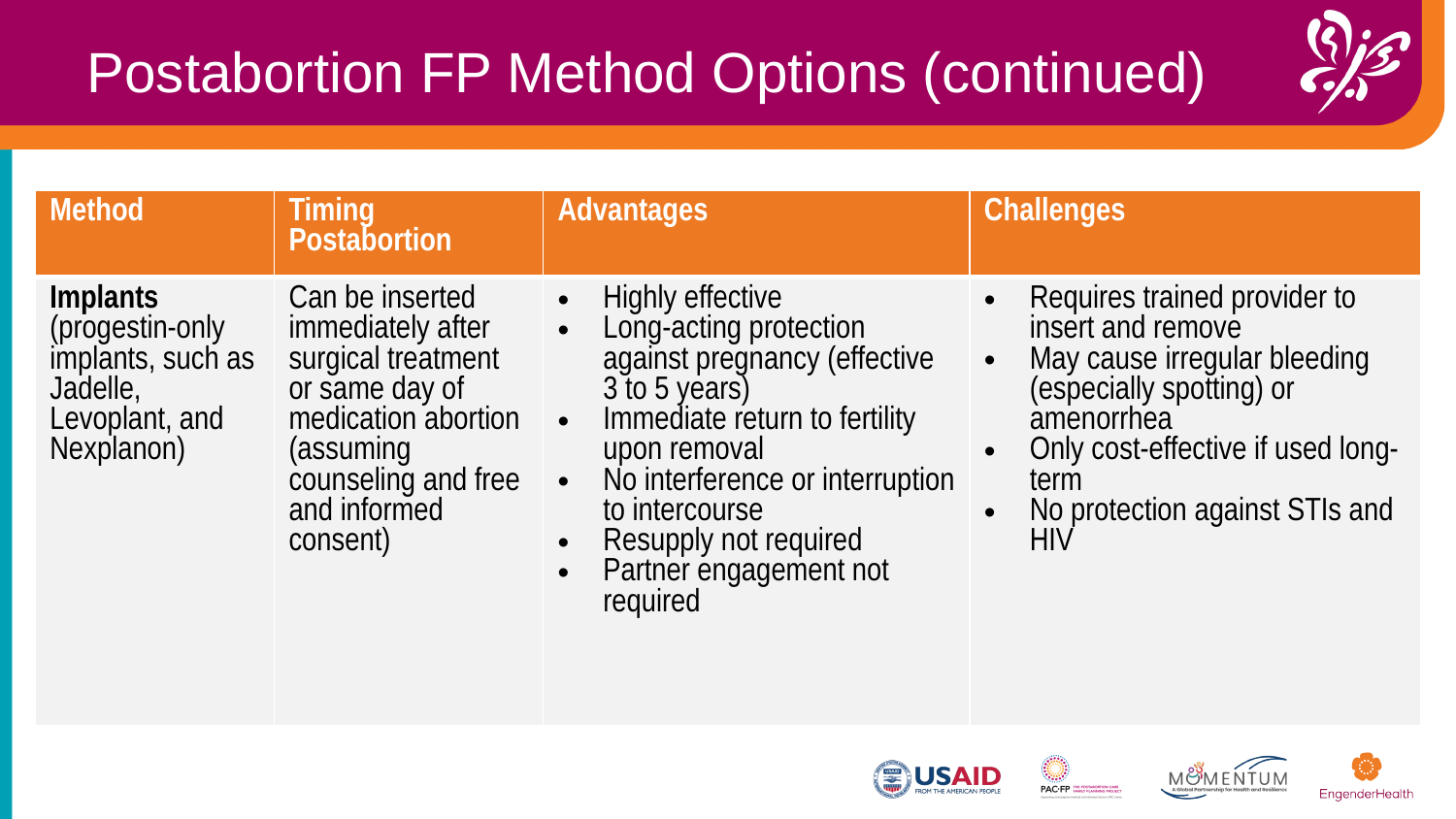

Postabortion FP Method Options (continued)
| Method | Timing Postabortion | Advantages | Challenges |
| --- | --- | --- | --- |
| Implants (progestin-only implants, such as Jadelle, Levoplant, and Nexplanon) | Can be inserted immediately after surgical treatment or same day of medication abortion (assuming counseling and free and informed consent) | Highly effective Long-acting protection against pregnancy (effective 3 to 5 years) Immediate return to fertility upon removal No interference or interruption to intercourse Resupply not required Partner engagement not required | Requires trained provider to insert and remove May cause irregular bleeding (especially spotting) or amenorrhea Only cost-effective if used long-term No protection against STIs and HIV |